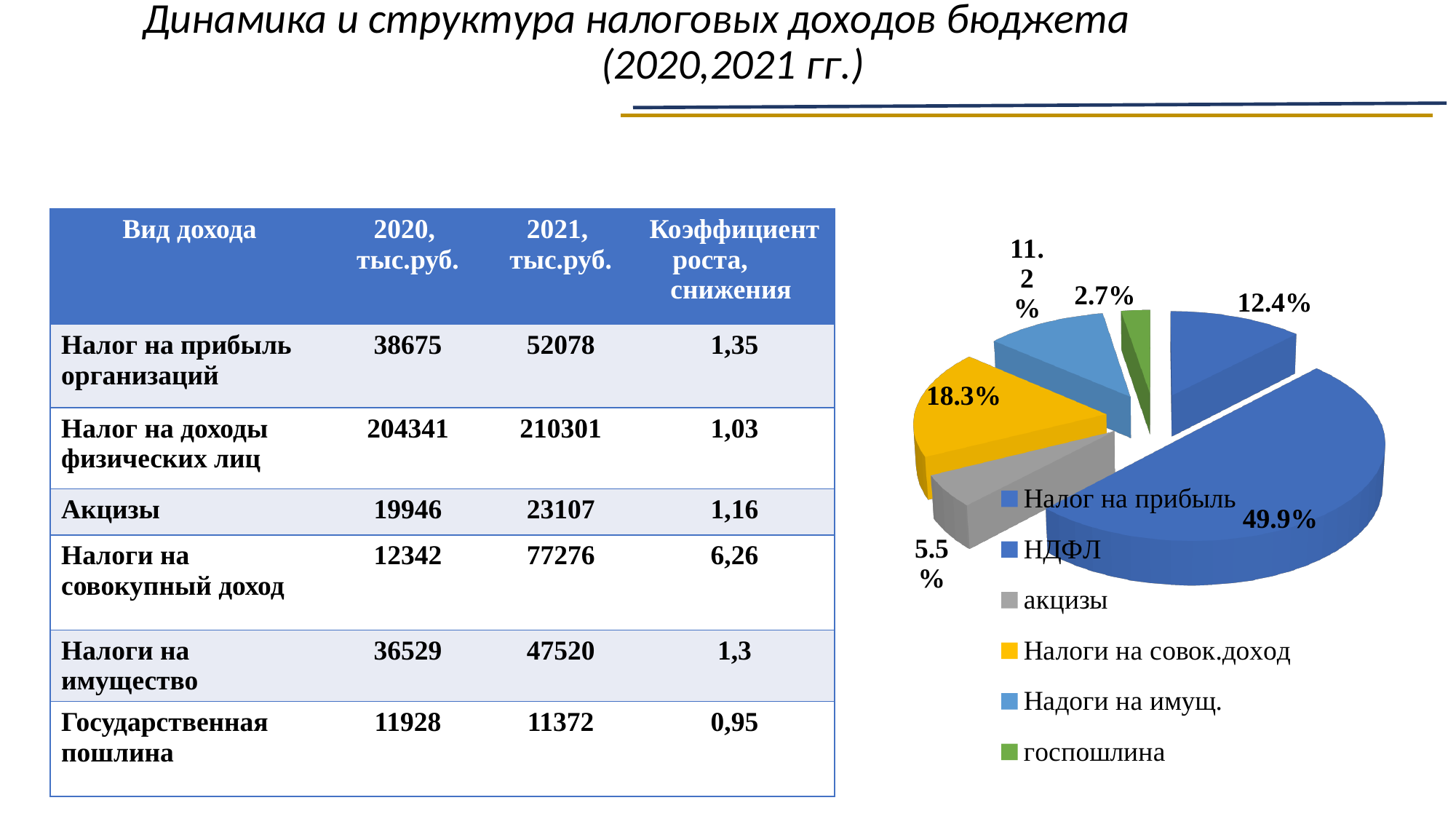

# Динамика и структура налоговых доходов бюджета                     (2020,2021 гг.)

[unsupported chart]

| Вид дохода | 2020, тыс.руб. | 2021, тыс.руб. | Коэффициент роста, снижения |
| --- | --- | --- | --- |
| Налог на прибыль организаций | 38675 | 52078 | 1,35 |
| Налог на доходы физических лиц | 204341 | 210301 | 1,03 |
| Акцизы | 19946 | 23107 | 1,16 |
| Налоги на совокупный доход | 12342 | 77276 | 6,26 |
| Налоги на имущество | 36529 | 47520 | 1,3 |
| Государственная пошлина | 11928 | 11372 | 0,95 |